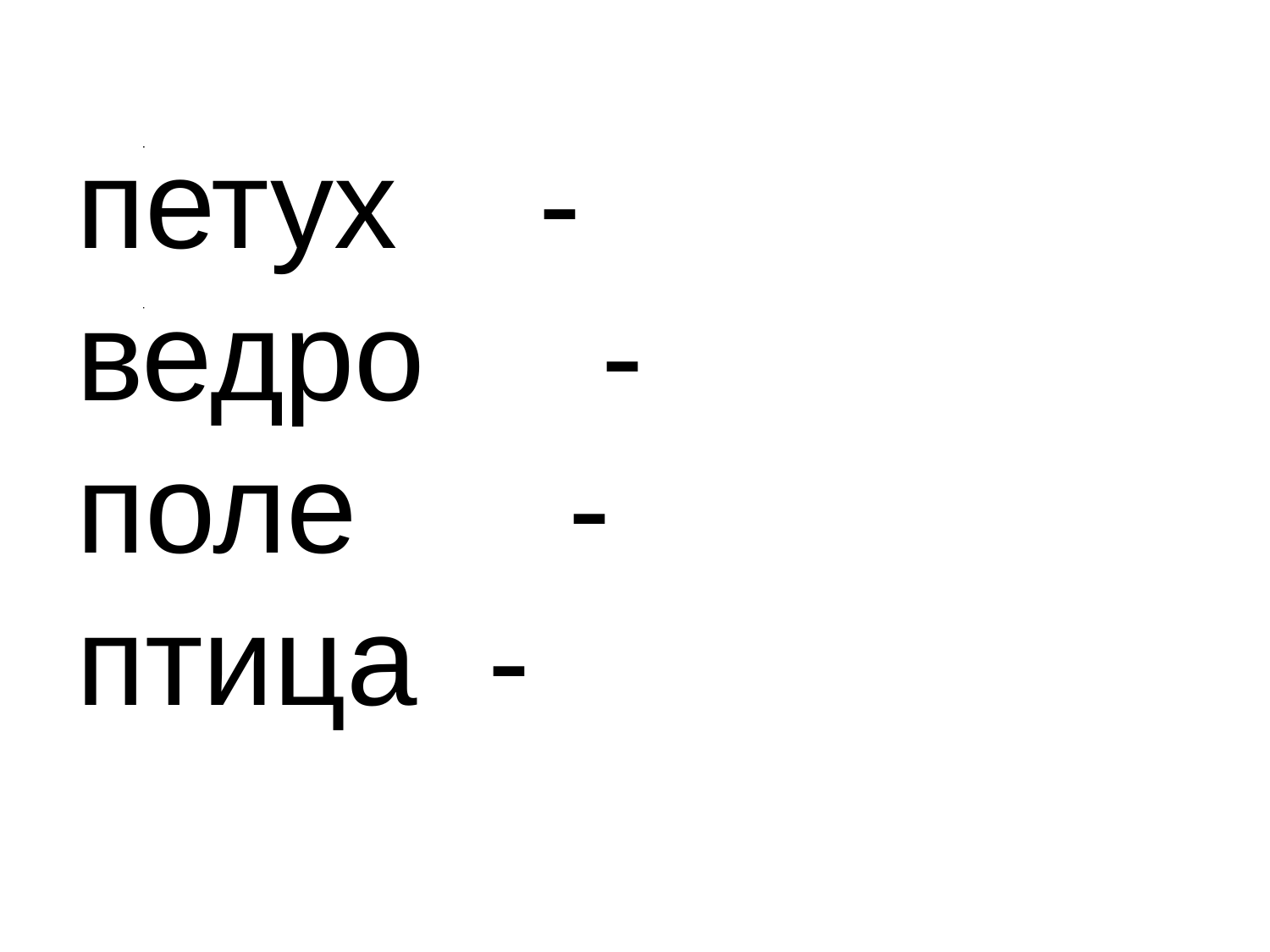

# петух    - ведро     - поле      - птица  -